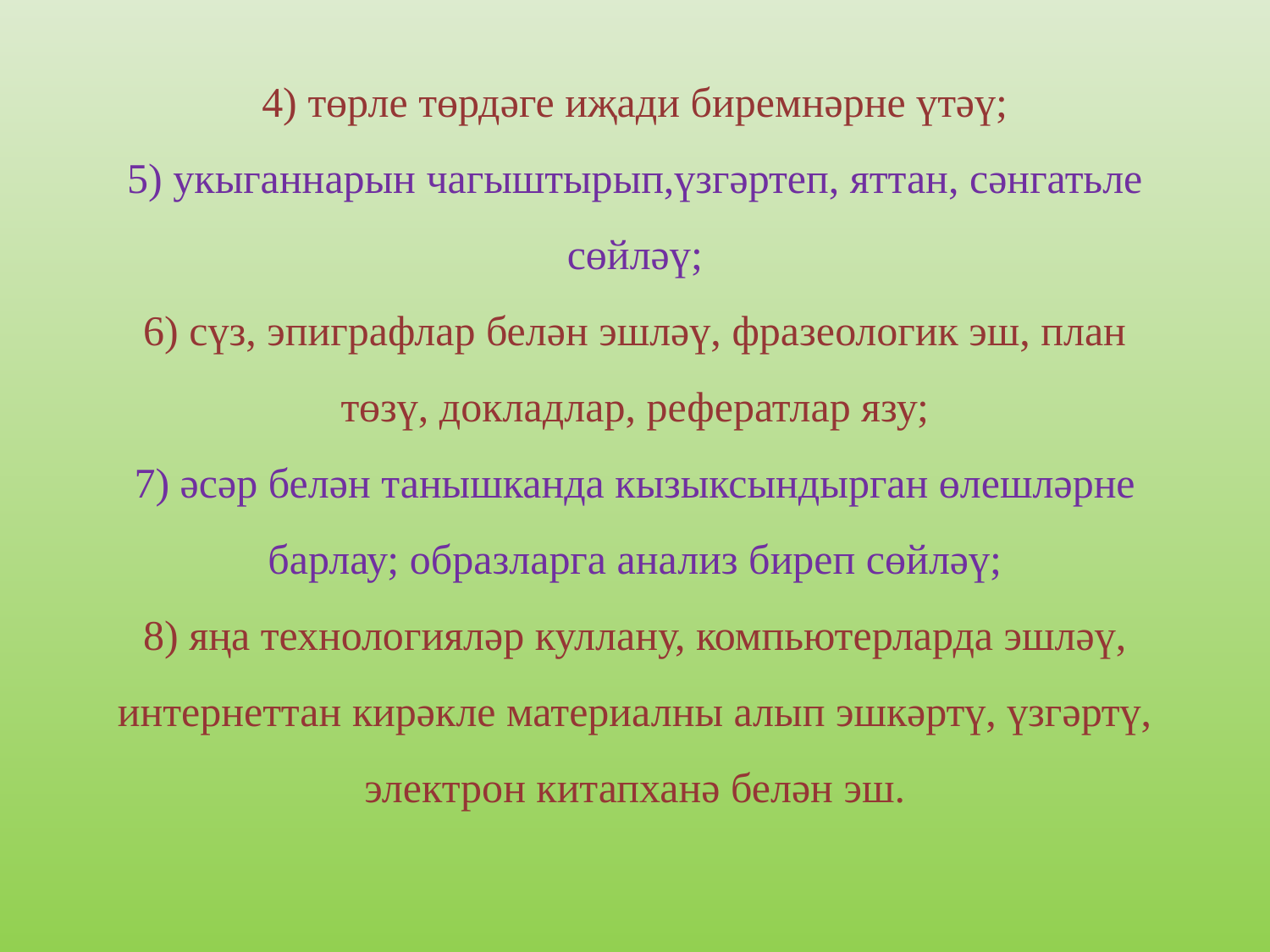

# 4) төрле төрдәге иҗади биремнәрне үтәү; 5) укыганнарын чагыштырып,үзгәртеп, яттан, сәнгатьле сөйләү; 6) сүз, эпиграфлар белән эшләү, фразеологик эш, план төзү, докладлар, рефератлар язу; 7) әсәр белән танышканда кызыксындырган өлешләрне барлау; образларга анализ биреп сөйләү; 8) яңа технологияләр куллану, компьютерларда эшләү, интернеттан кирәкле материалны алып эшкәртү, үзгәртү, электрон китапханә белән эш.